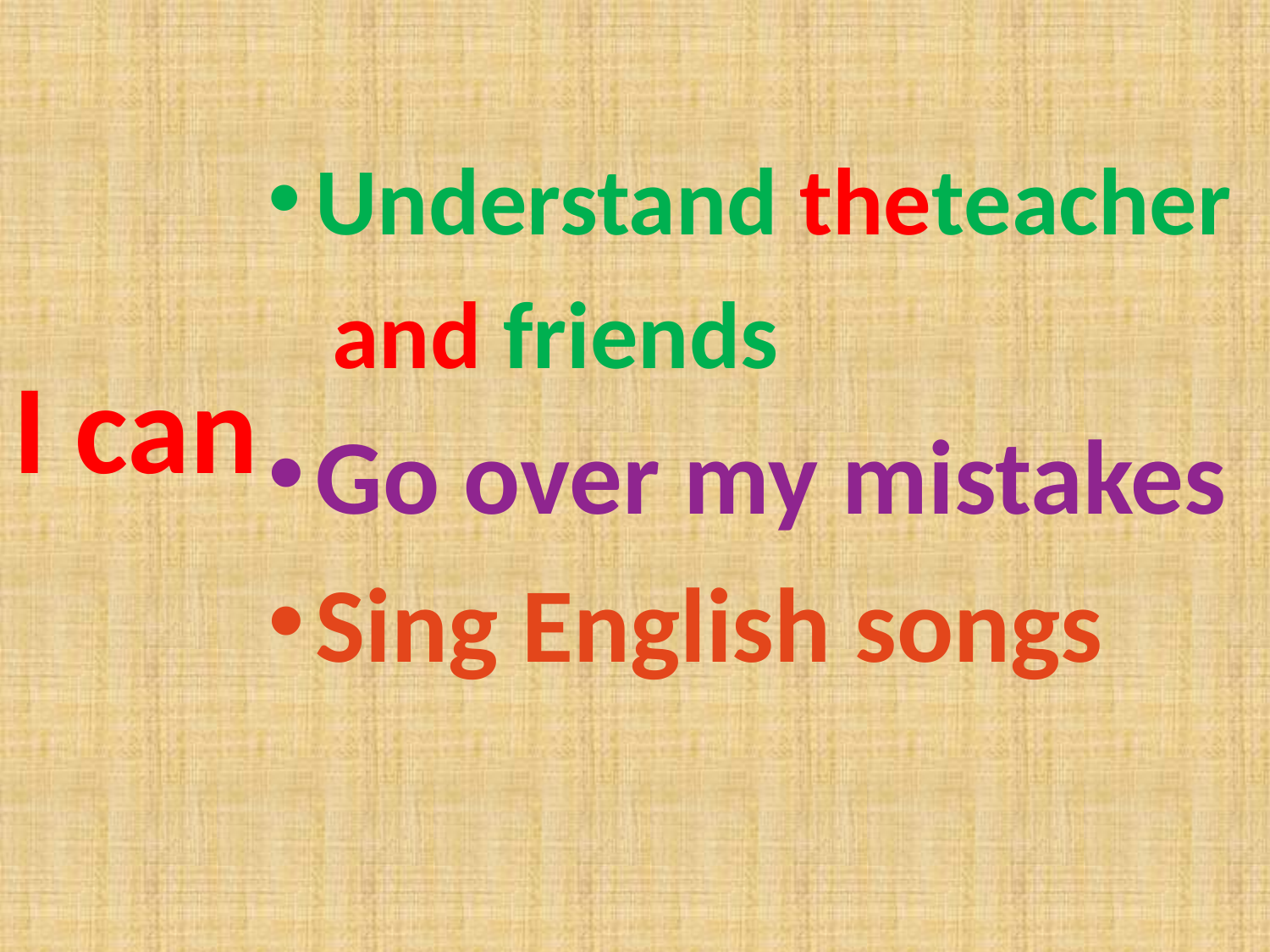

Understand theteacher
   and friends
Go over my mistakes
Sing English songs

I can